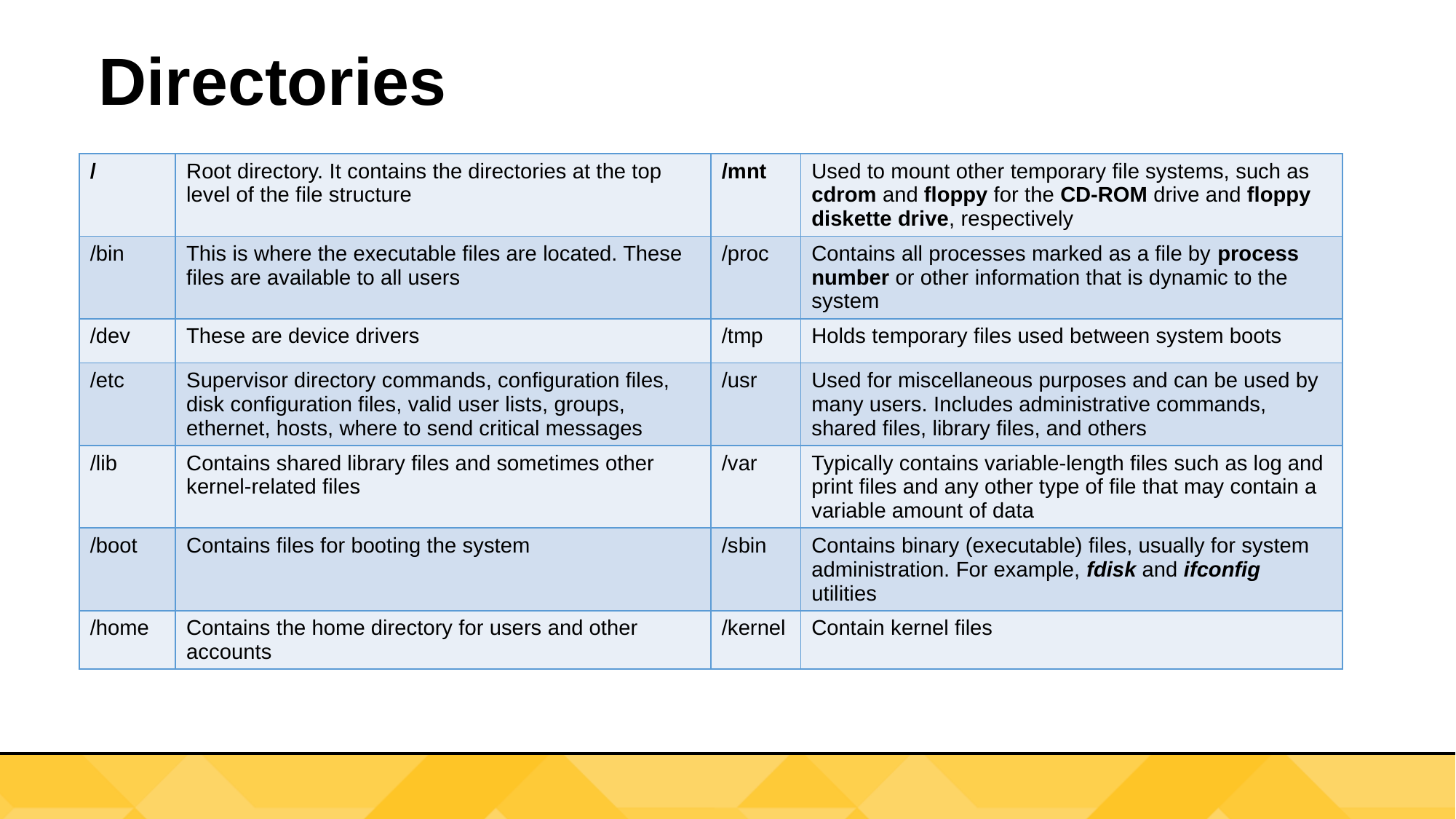

# Directories
| / | Root directory. It contains the directories at the top level of the file structure | /mnt | Used to mount other temporary file systems, such as cdrom and floppy for the CD-ROM drive and floppy diskette drive, respectively |
| --- | --- | --- | --- |
| /bin | This is where the executable files are located. These files are available to all users | /proc | Contains all processes marked as a file by process number or other information that is dynamic to the system |
| /dev | These are device drivers | /tmp | Holds temporary files used between system boots |
| /etc | Supervisor directory commands, configuration files, disk configuration files, valid user lists, groups, ethernet, hosts, where to send critical messages | /usr | Used for miscellaneous purposes and can be used by many users. Includes administrative commands, shared files, library files, and others |
| /lib | Contains shared library files and sometimes other kernel-related files | /var | Typically contains variable-length files such as log and print files and any other type of file that may contain a variable amount of data |
| /boot | Contains files for booting the system | /sbin | Contains binary (executable) files, usually for system administration. For example, fdisk and ifconfig utilities |
| /home | Contains the home directory for users and other accounts | /kernel | Contain kernel files |